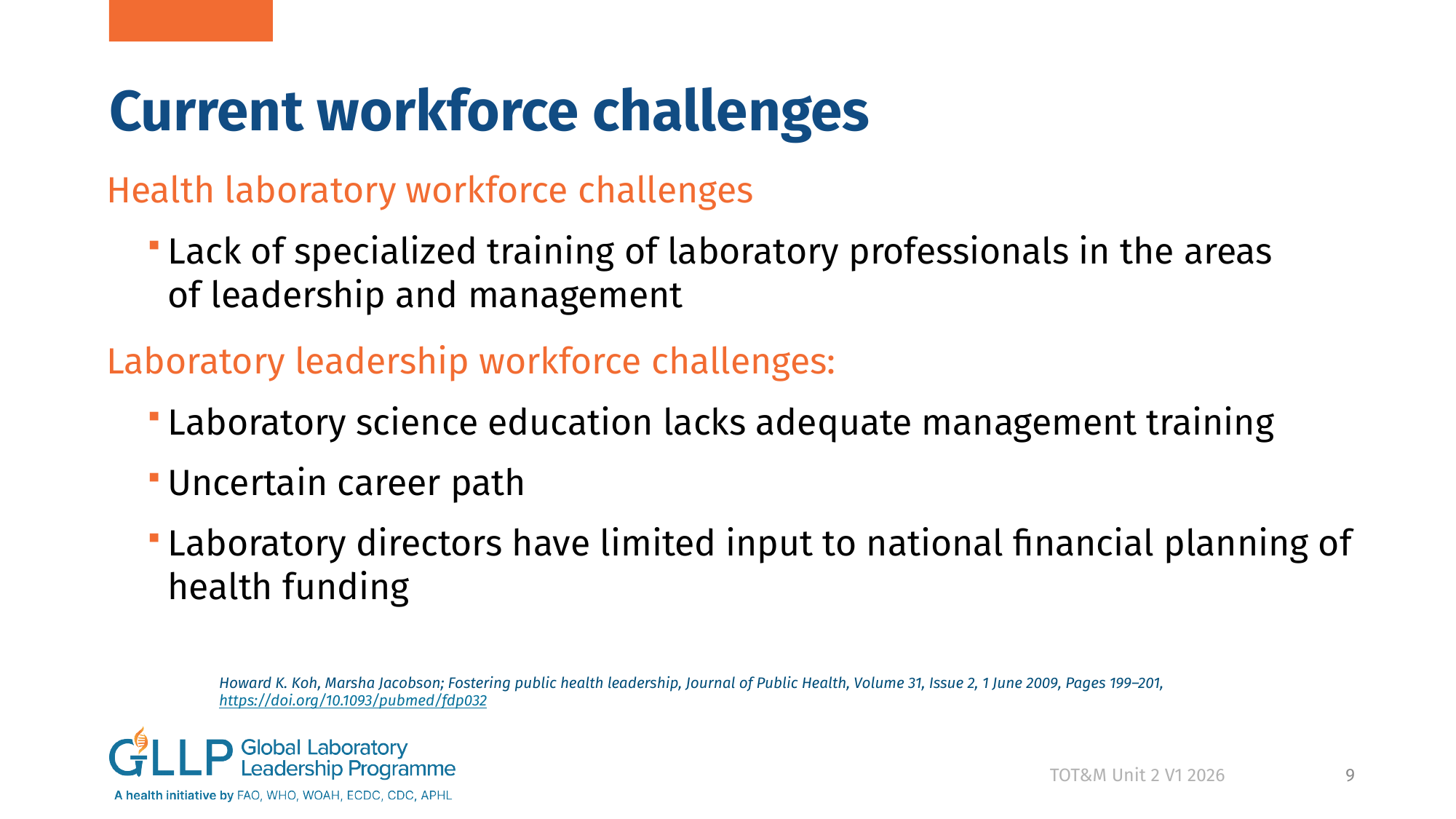

# Current workforce challenges
Health laboratory workforce challenges
Lack of specialized training of laboratory professionals in the areas of leadership and management
Laboratory leadership workforce challenges:
Laboratory science education lacks adequate management training
Uncertain career path
Laboratory directors have limited input to national financial planning of health funding

Howard K. Koh, Marsha Jacobson; Fostering public health leadership, Journal of Public Health, Volume 31, Issue 2, 1 June 2009, Pages 199–201, https://doi.org/10.1093/pubmed/fdp032
TOT&M Unit 2 V1 2026
9